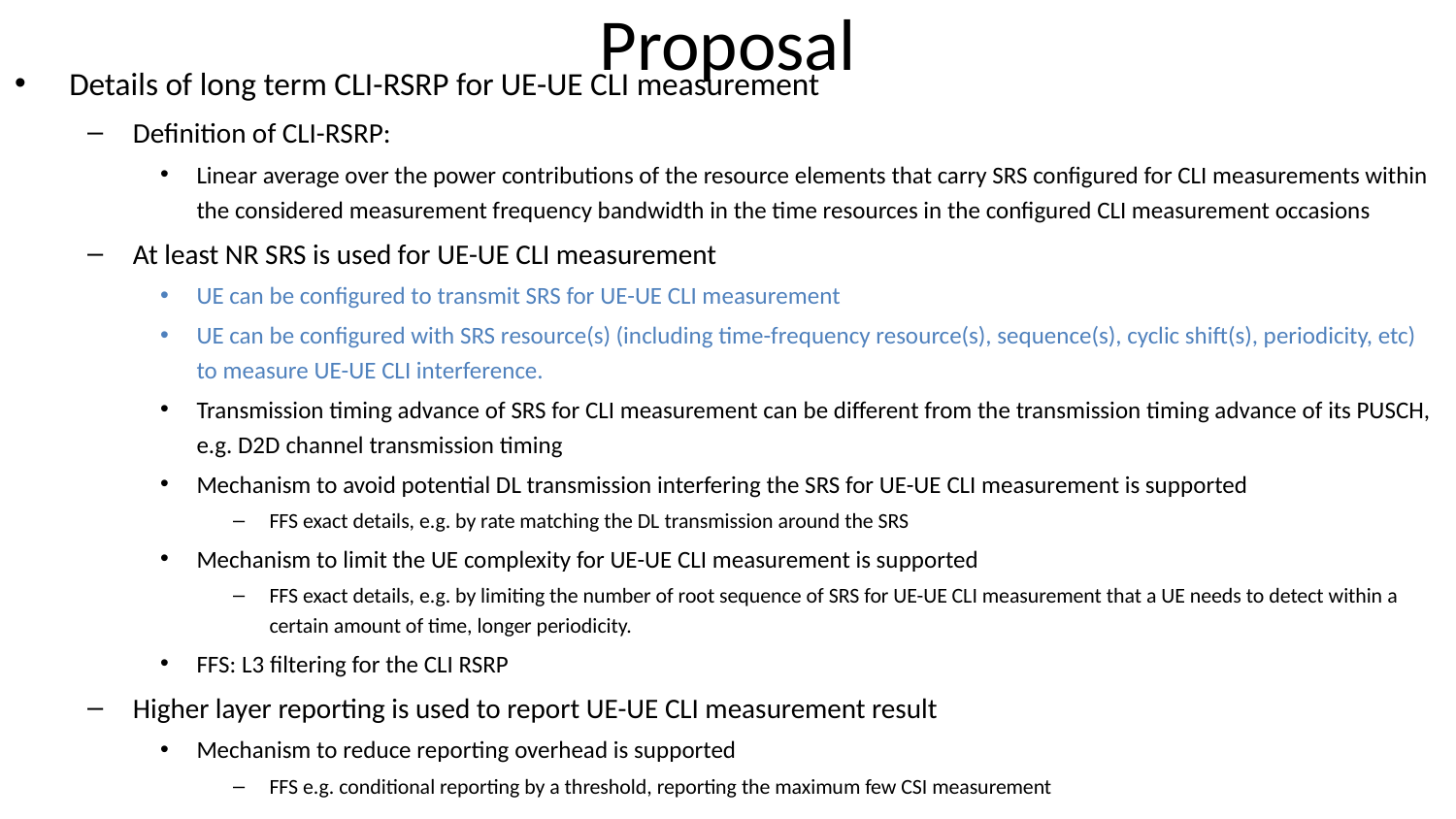

# Proposal
Details of long term CLI-RSRP for UE-UE CLI measurement
Definition of CLI-RSRP:
Linear average over the power contributions of the resource elements that carry SRS configured for CLI measurements within the considered measurement frequency bandwidth in the time resources in the configured CLI measurement occasions
At least NR SRS is used for UE-UE CLI measurement
UE can be configured to transmit SRS for UE-UE CLI measurement
UE can be configured with SRS resource(s) (including time-frequency resource(s), sequence(s), cyclic shift(s), periodicity, etc) to measure UE-UE CLI interference.
Transmission timing advance of SRS for CLI measurement can be different from the transmission timing advance of its PUSCH, e.g. D2D channel transmission timing
Mechanism to avoid potential DL transmission interfering the SRS for UE-UE CLI measurement is supported
FFS exact details, e.g. by rate matching the DL transmission around the SRS
Mechanism to limit the UE complexity for UE-UE CLI measurement is supported
FFS exact details, e.g. by limiting the number of root sequence of SRS for UE-UE CLI measurement that a UE needs to detect within a certain amount of time, longer periodicity.
FFS: L3 filtering for the CLI RSRP
Higher layer reporting is used to report UE-UE CLI measurement result
Mechanism to reduce reporting overhead is supported
FFS e.g. conditional reporting by a threshold, reporting the maximum few CSI measurement